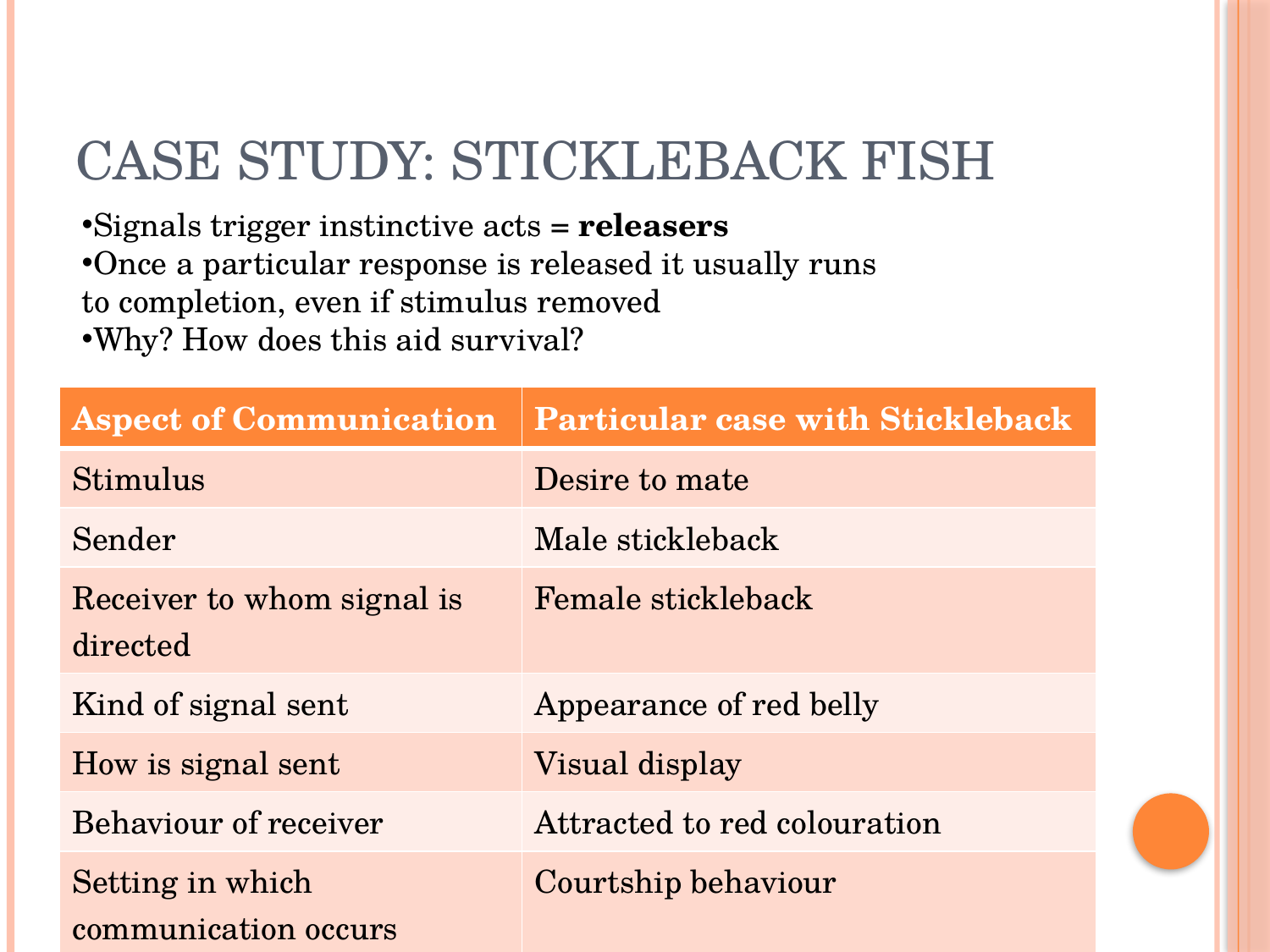

# Case Study: Stickleback fish
Signals trigger instinctive acts = releasers
Once a particular response is released it usually runs to completion, even if stimulus removed
Why? How does this aid survival?
| Aspect of Communication | Particular case with Stickleback |
| --- | --- |
| Stimulus | Desire to mate |
| Sender | Male stickleback |
| Receiver to whom signal is directed | Female stickleback |
| Kind of signal sent | Appearance of red belly |
| How is signal sent | Visual display |
| Behaviour of receiver | Attracted to red colouration |
| Setting in which communication occurs | Courtship behaviour |